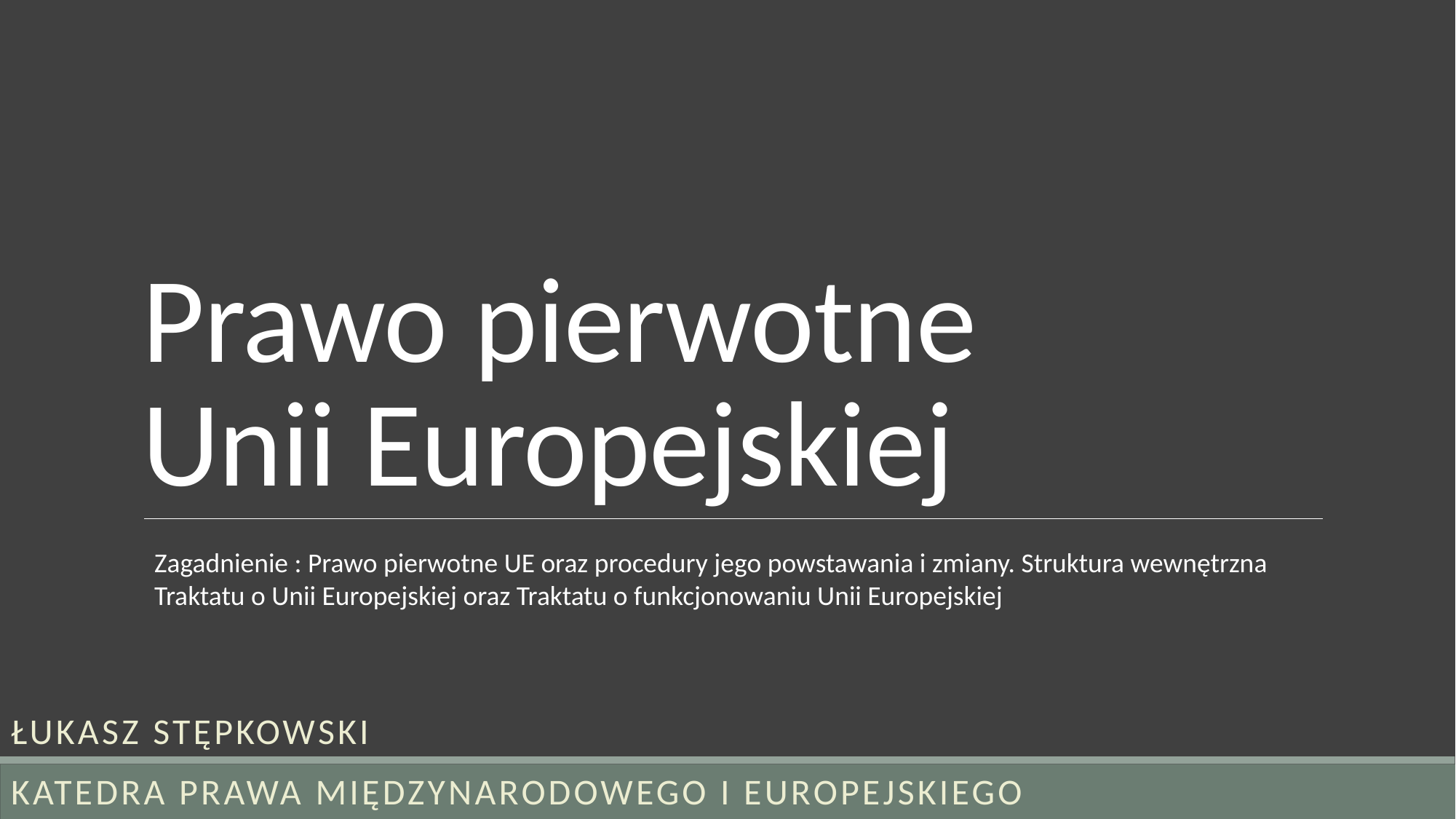

# Prawo pierwotne Unii Europejskiej
Zagadnienie : Prawo pierwotne UE oraz procedury jego powstawania i zmiany. Struktura wewnętrzna Traktatu o Unii Europejskiej oraz Traktatu o funkcjonowaniu Unii Europejskiej
Łukasz Stępkowski
Katedra prawa międzynarodowego i europejskiego